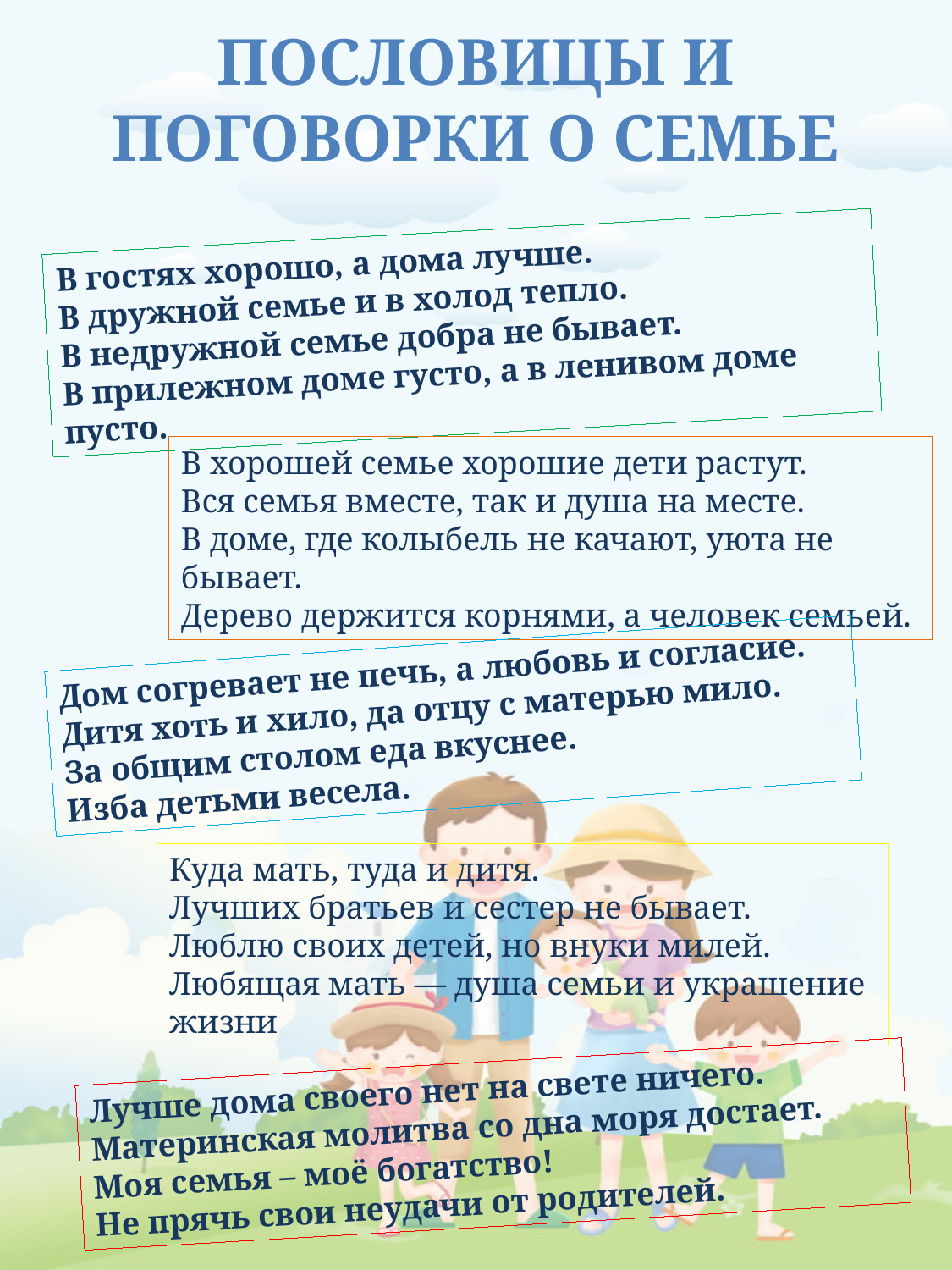

# Пословицы и поговорки о семье
В гостях хорошо, а дома лучше.
В дружной семье и в холод тепло.
В недружной семье добра не бывает.
В прилежном доме густо, а в ленивом доме пусто.
В хорошей семье хорошие дети растут.
Вся семья вместе, так и душа на месте.
В доме, где колыбель не качают, уюта не бывает.
Дерево держится корнями, а человек семьей.
Дом согревает не печь, а любовь и согласие.
Дитя хоть и хило, да отцу с матерью мило.
За общим столом еда вкуснее.
Изба детьми весела.
Куда мать, туда и дитя.
Лучших братьев и сестер не бывает.
Люблю своих детей, но внуки милей.
Любящая мать — душа семьи и украшение жизни
Лучше дома своего нет на свете ничего.
Материнская молитва со дна моря достает.
Моя семья – моё богатство!
Не прячь свои неудачи от родителей.